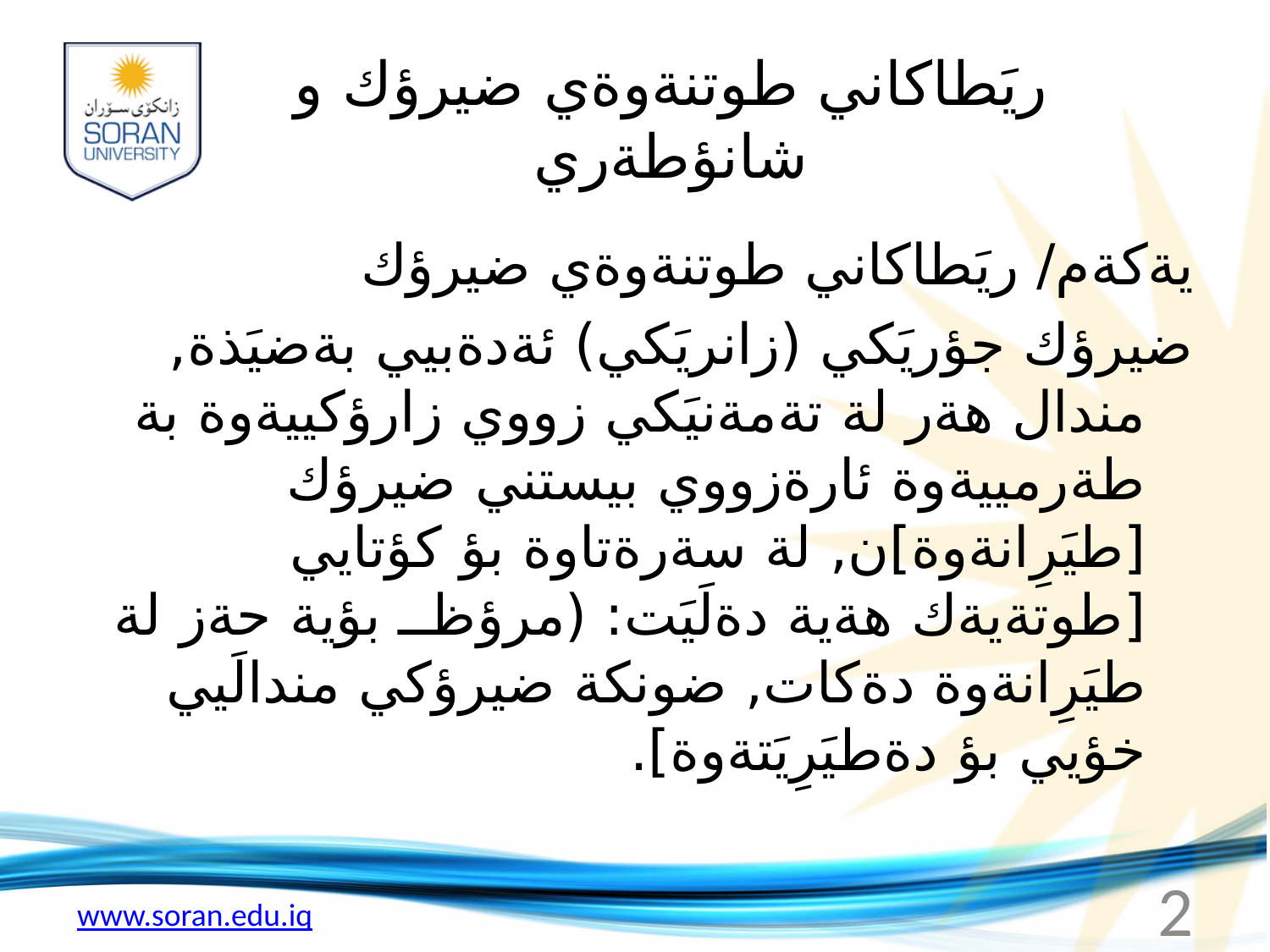

# ريَطاكاني طوتنةوةي ضيرؤك و شانؤطةري
يةكةم/ ريَطاكاني طوتنةوةي ضيرؤك
ضيرؤك جؤريَكي (زانريَكي) ئةدةبيي بةضيَذة, مندال هةر لة تةمةنيَكي زووي زارؤكييةوة بة طةرمييةوة ئارةزووي بيستني ضيرؤك [طيَرِانةوة]ن, لة سةرةتاوة بؤ كؤتايي [طوتةيةك هةية دةلَيَت: (مرؤظــ بؤية حةز لة طيَرِانةوة دةكات, ضونكة ضيرؤكي مندالَيي خؤيي بؤ دةطيَرِيَتةوة].

2